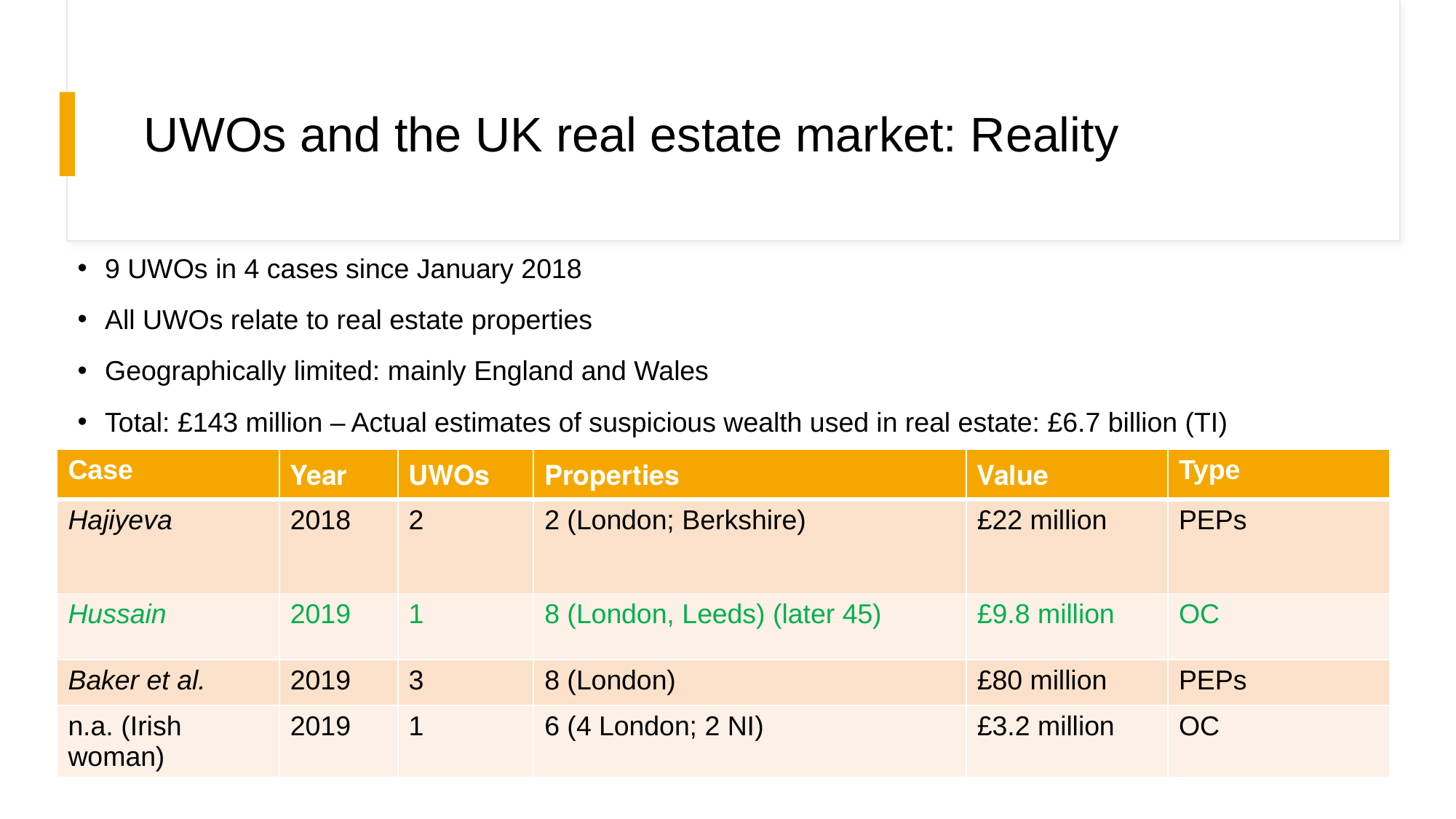

# UWOs and the UK real estate market: Reality

9 UWOs in 4 cases since January 2018
All UWOs relate to real estate properties
Geographically limited: mainly England and Wales
Total: £143 million – Actual estimates of suspicious wealth used in real estate: £6.7 billion (TI)
| Case | Year | UWOs | Properties | Value | Type |
| --- | --- | --- | --- | --- | --- |
| Hajiyeva | 2018 | 2 | 2 (London; Berkshire) | £22 million | PEPs |
| Hussain | 2019 | 1 | 8 (London, Leeds) (later 45) | £9.8 million | OC |
| Baker et al. | 2019 | 3 | 8 (London) | £80 million | PEPs |
| n.a. (Irish woman) | 2019 | 1 | 6 (4 London; 2 NI) | £3.2 million | OC |